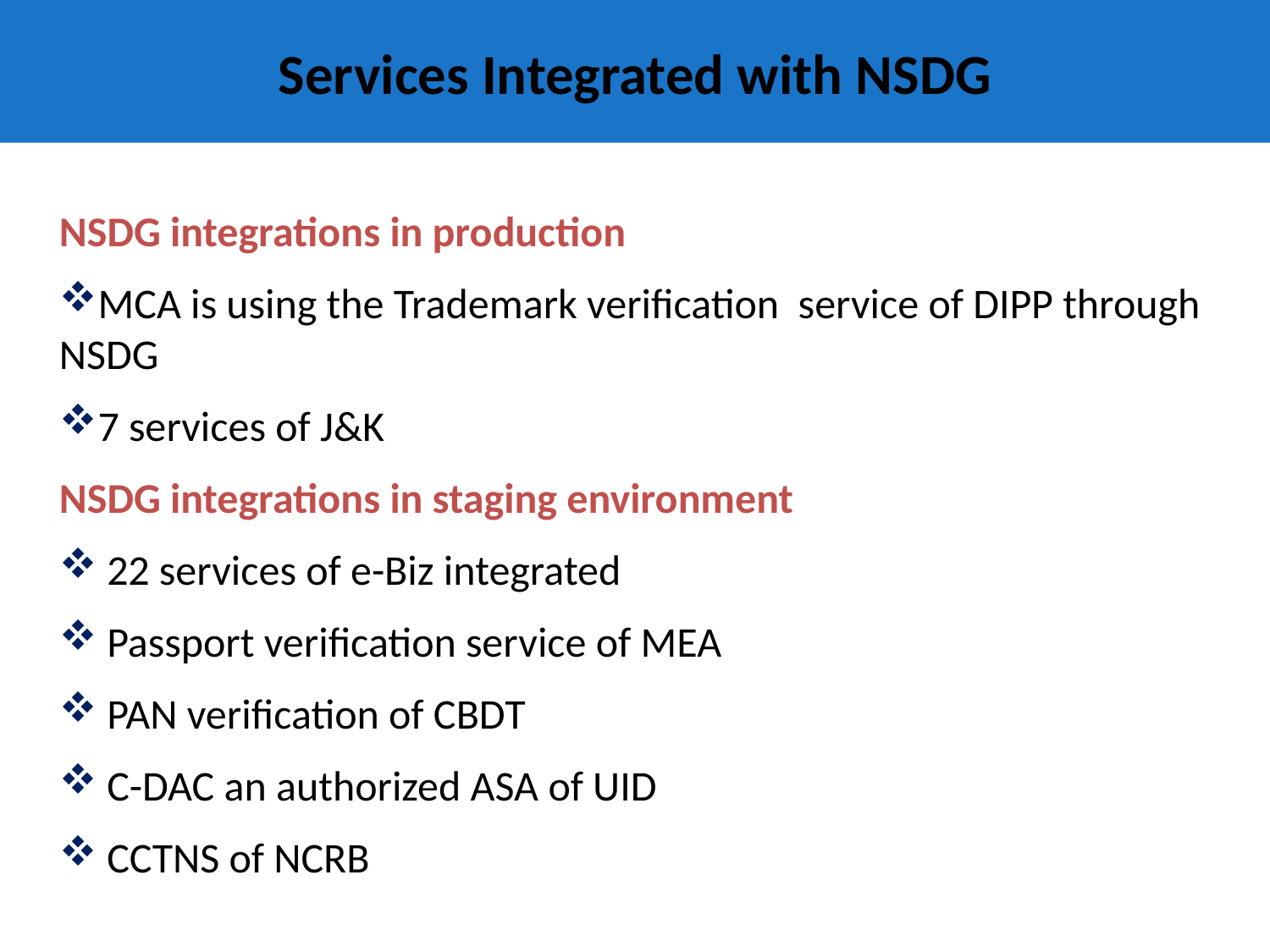

Services Integrated with NSDG
NSDG integrations in production
MCA is using the Trademark verification  service of DIPP through NSDG
7 services of J&K
NSDG integrations in staging environment
22 services of e-Biz integrated
Passport verification service of MEA
PAN verification of CBDT
C-DAC an authorized ASA of UID
CCTNS of NCRB